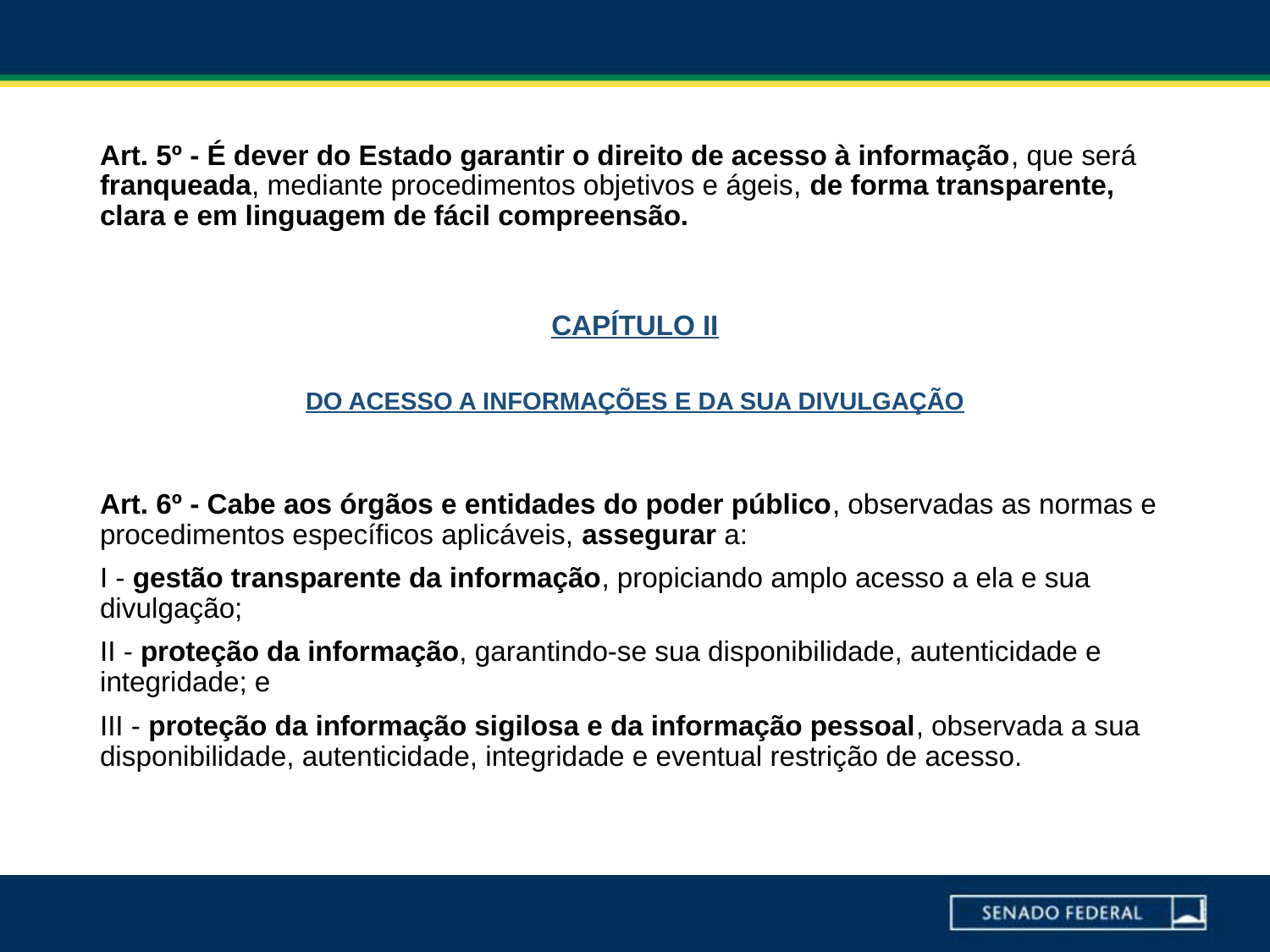

# Art. 5º - É dever do Estado garantir o direito de acesso à informação, que será franqueada, mediante procedimentos objetivos e ágeis, de forma transparente, clara e em linguagem de fácil compreensão.

CAPÍTULO II
DO ACESSO A INFORMAÇÕES E DA SUA DIVULGAÇÃO

Art. 6º - Cabe aos órgãos e entidades do poder público, observadas as normas e procedimentos específicos aplicáveis, assegurar a:
I - gestão transparente da informação, propiciando amplo acesso a ela e sua divulgação;
II - proteção da informação, garantindo-se sua disponibilidade, autenticidade e integridade; e
III - proteção da informação sigilosa e da informação pessoal, observada a sua disponibilidade, autenticidade, integridade e eventual restrição de acesso.